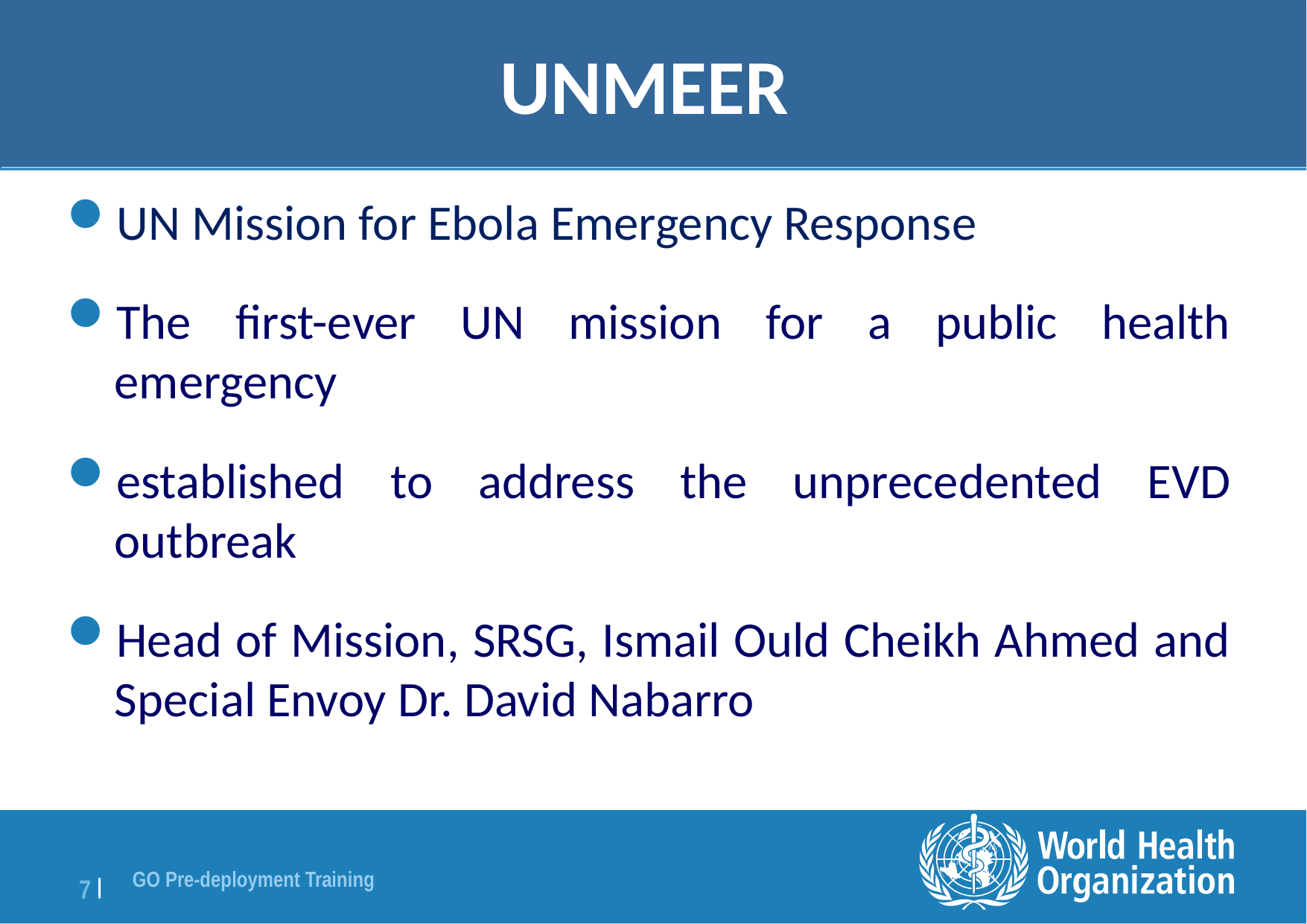

# UNMEER
UN Mission for Ebola Emergency Response
The first-ever UN mission for a public health emergency
established to address the unprecedented EVD outbreak
Head of Mission, SRSG, Ismail Ould Cheikh Ahmed and Special Envoy Dr. David Nabarro